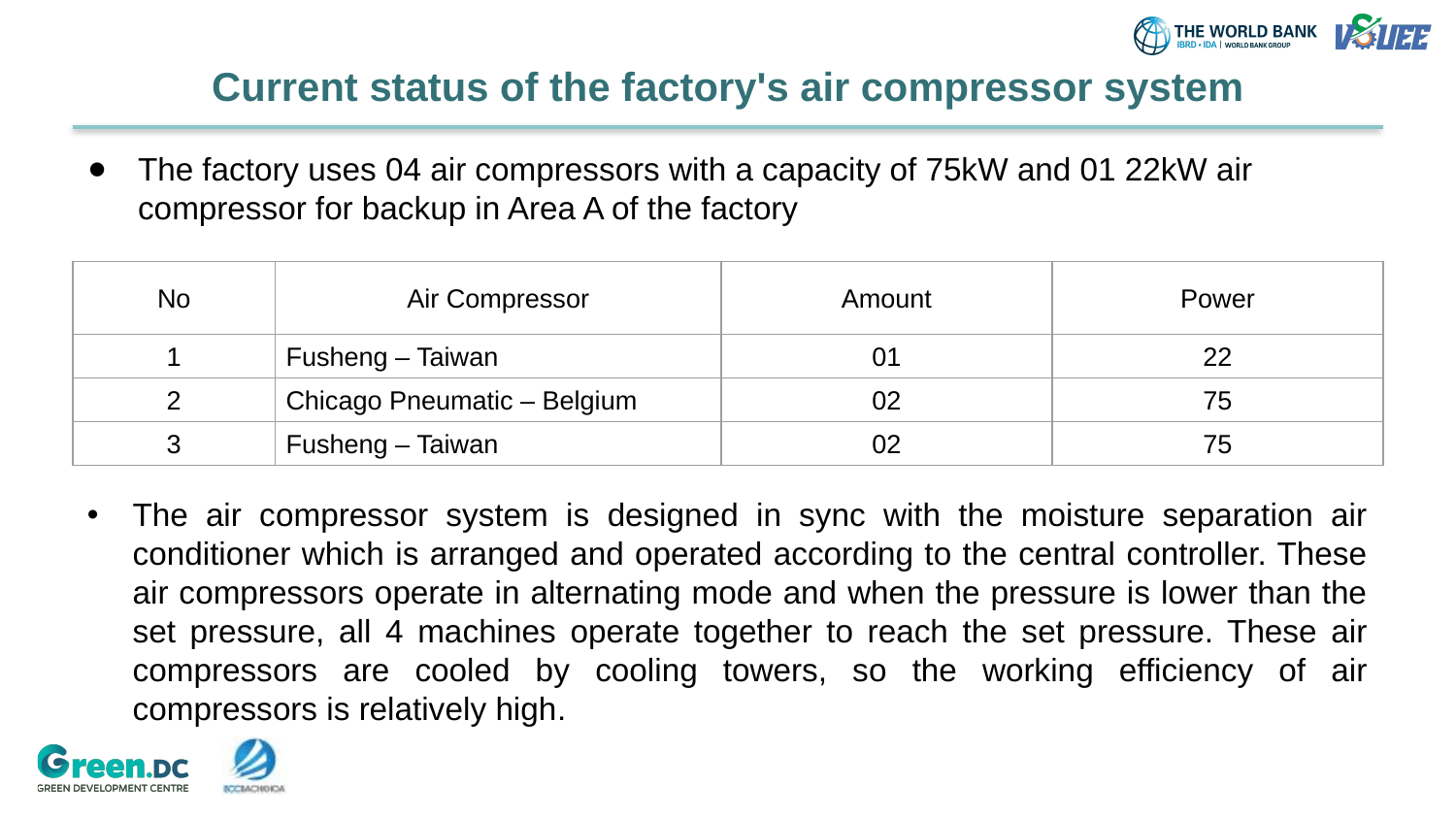

# Current status of the factory's air compressor system
The factory uses 04 air compressors with a capacity of 75kW and 01 22kW air compressor for backup in Area A of the factory
| No | Air Compressor | Amount | Power |
| --- | --- | --- | --- |
| 1 | Fusheng – Taiwan | 01 | 22 |
| 2 | Chicago Pneumatic – Belgium | 02 | 75 |
| 3 | Fusheng – Taiwan | 02 | 75 |
The air compressor system is designed in sync with the moisture separation air conditioner which is arranged and operated according to the central controller. These air compressors operate in alternating mode and when the pressure is lower than the set pressure, all 4 machines operate together to reach the set pressure. These air compressors are cooled by cooling towers, so the working efficiency of air compressors is relatively high.